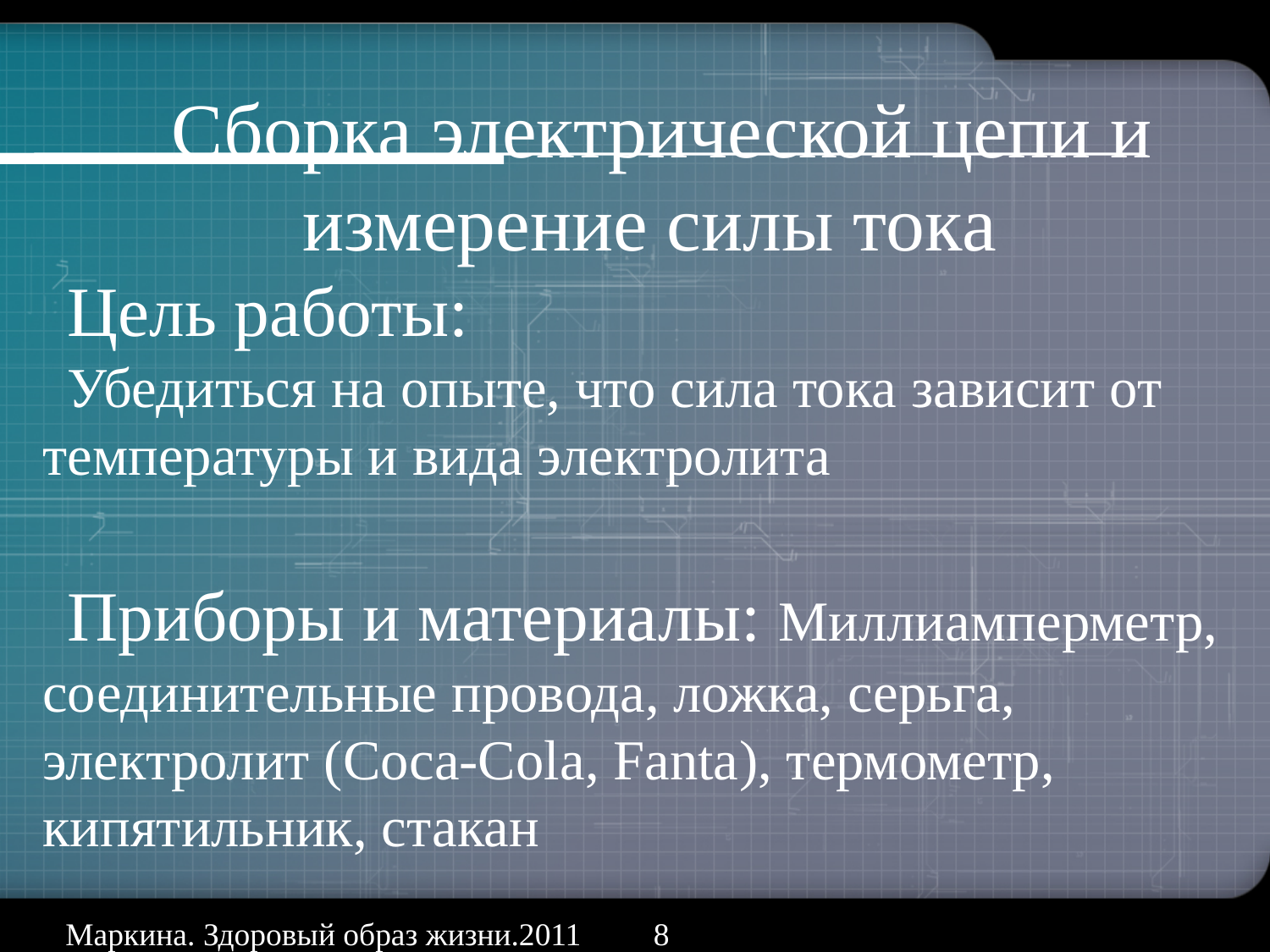

Сборка электрической цепи и измерение силы тока
Цель работы:
Убедиться на опыте, что сила тока зависит от температуры и вида электролита

Приборы и материалы: Миллиамперметр, соединительные провода, ложка, серьга, электролит (Coca-Cola, Fanta), термометр, кипятильник, стакан

Маркина. Здоровый образ жизни.2011
8